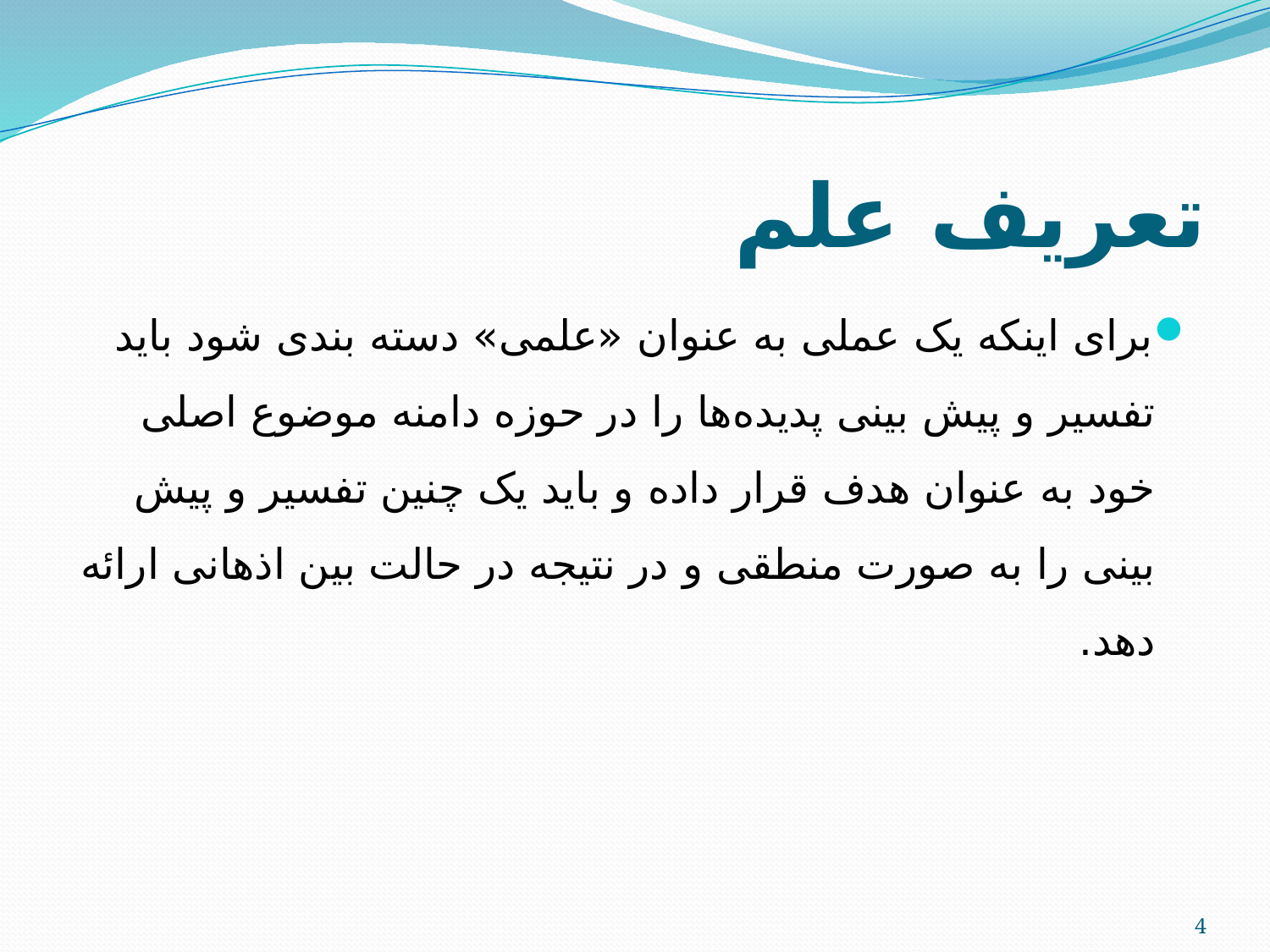

# تعریف علم
برای اینکه یک عملی به عنوان «علمی» دسته بندی شود باید تفسیر و پیش بینی پدیده‌ها را در حوزه دامنه موضوع اصلی خود به عنوان هدف قرار داده و باید یک چنین تفسیر و پیش بینی را به صورت منطقی و در نتیجه در حالت بین اذهانی ارائه دهد.

4